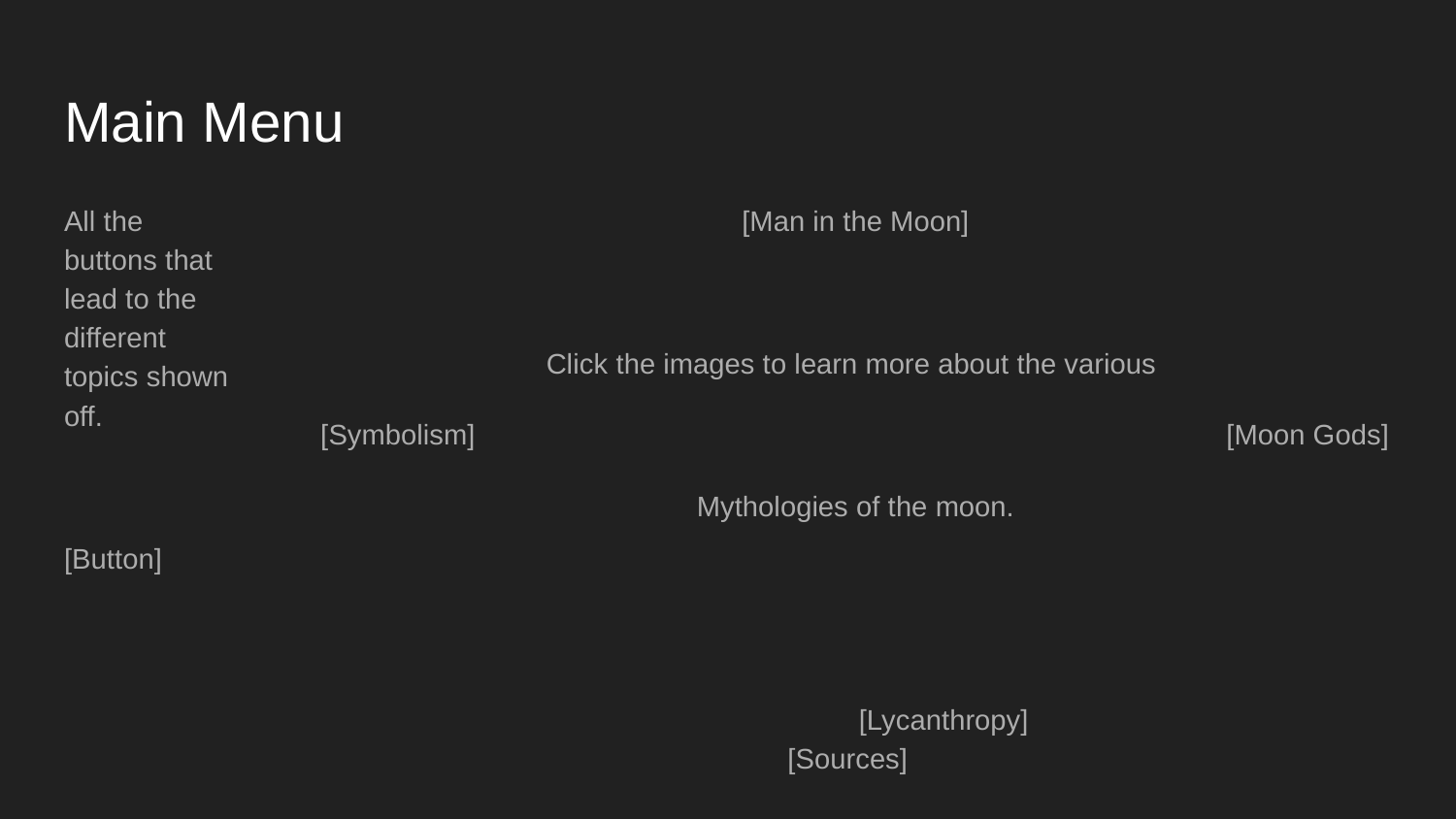

# Main Menu
All the buttons that lead to the different topics shown off.

[Button]

[Man in the Moon]

Click the images to learn more about the various
[Symbolism]                                                                                              [Moon Gods]
Mythologies of the moon.

                                                            [Lycanthropy]                                       [Sources]